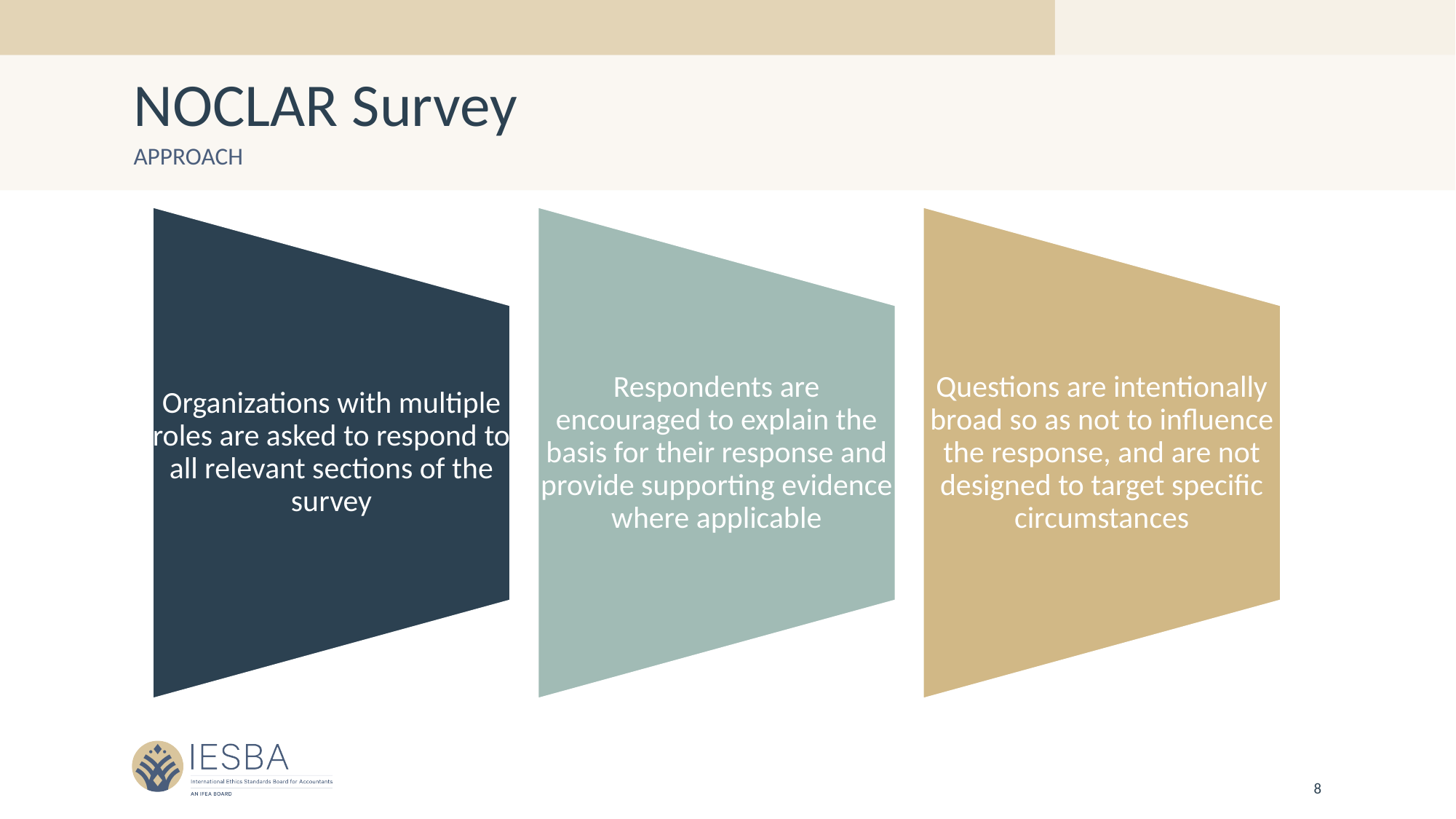

# NOCLAR Survey
approach
Organizations with multiple roles are asked to respond to all relevant sections of the survey
Respondents are encouraged to explain the basis for their response and provide supporting evidence where applicable
Questions are intentionally broad so as not to influence the response, and are not designed to target specific circumstances
8